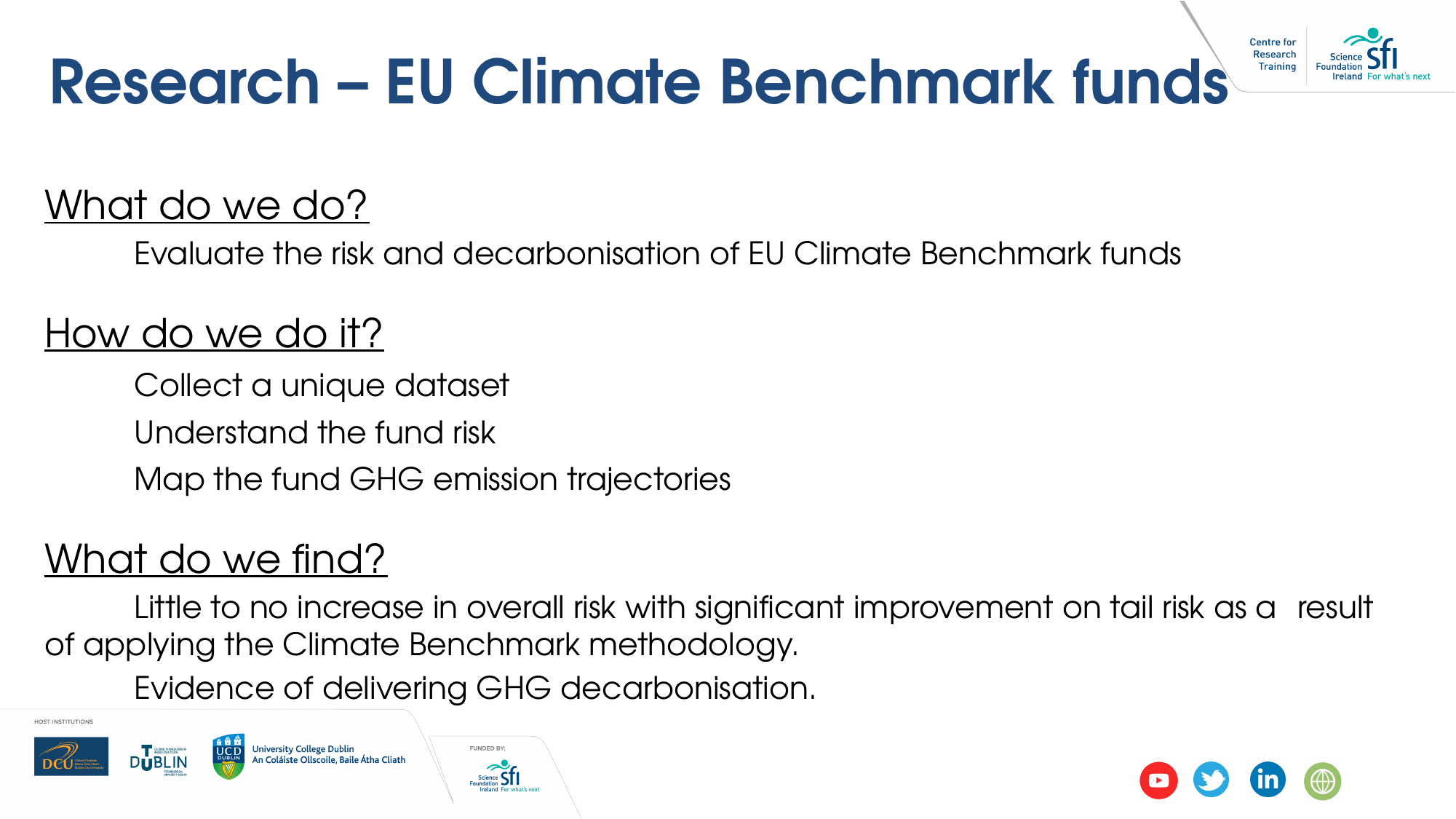

Research – EU Climate Benchmark funds
What do we do?
	Evaluate the risk and decarbonisation of EU Climate Benchmark funds
How do we do it?
	Collect a unique dataset
	Understand the fund risk
	Map the fund GHG emission trajectories
What do we find?
	Little to no increase in overall risk with significant improvement on tail risk as a 	result of applying the Climate Benchmark methodology.
	Evidence of delivering GHG decarbonisation.